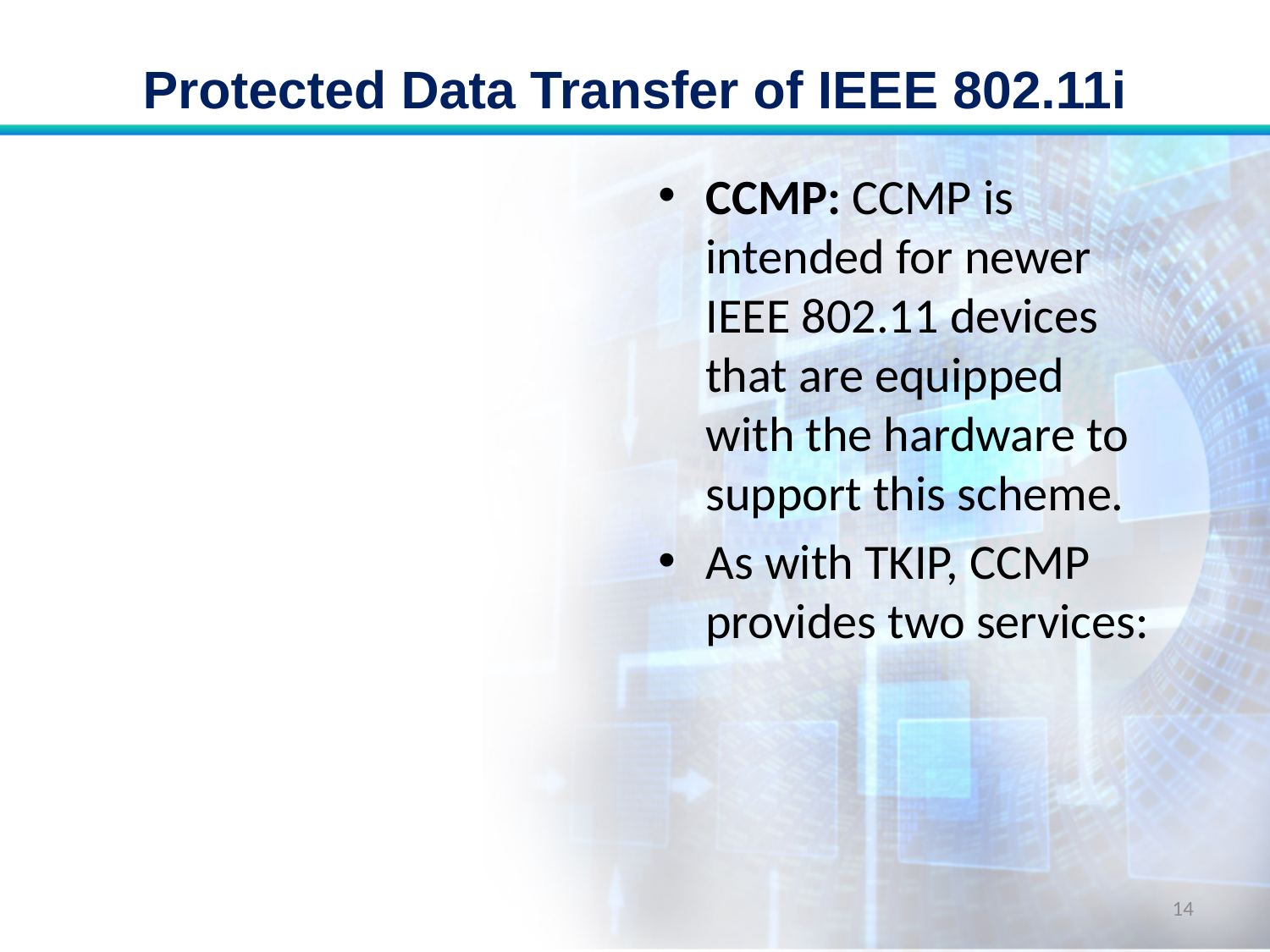

# Protected Data Transfer of IEEE 802.11i
CCMP: CCMP is intended for newer IEEE 802.11 devices that are equipped with the hardware to support this scheme.
As with TKIP, CCMP provides two services:
14